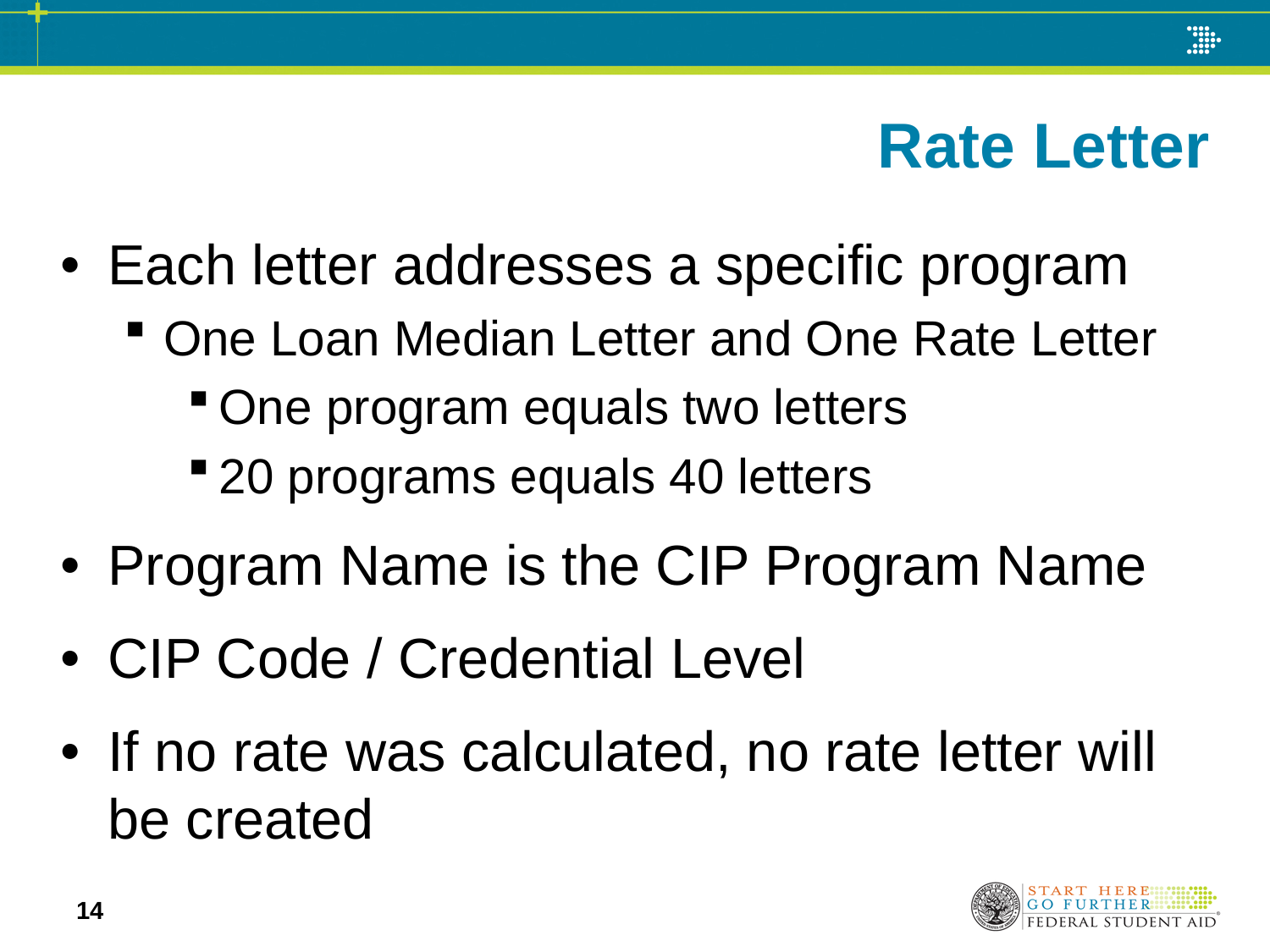

# Rate Letter
Each letter addresses a specific program
One Loan Median Letter and One Rate Letter
One program equals two letters
20 programs equals 40 letters
Program Name is the CIP Program Name
CIP Code / Credential Level
If no rate was calculated, no rate letter will be created

14